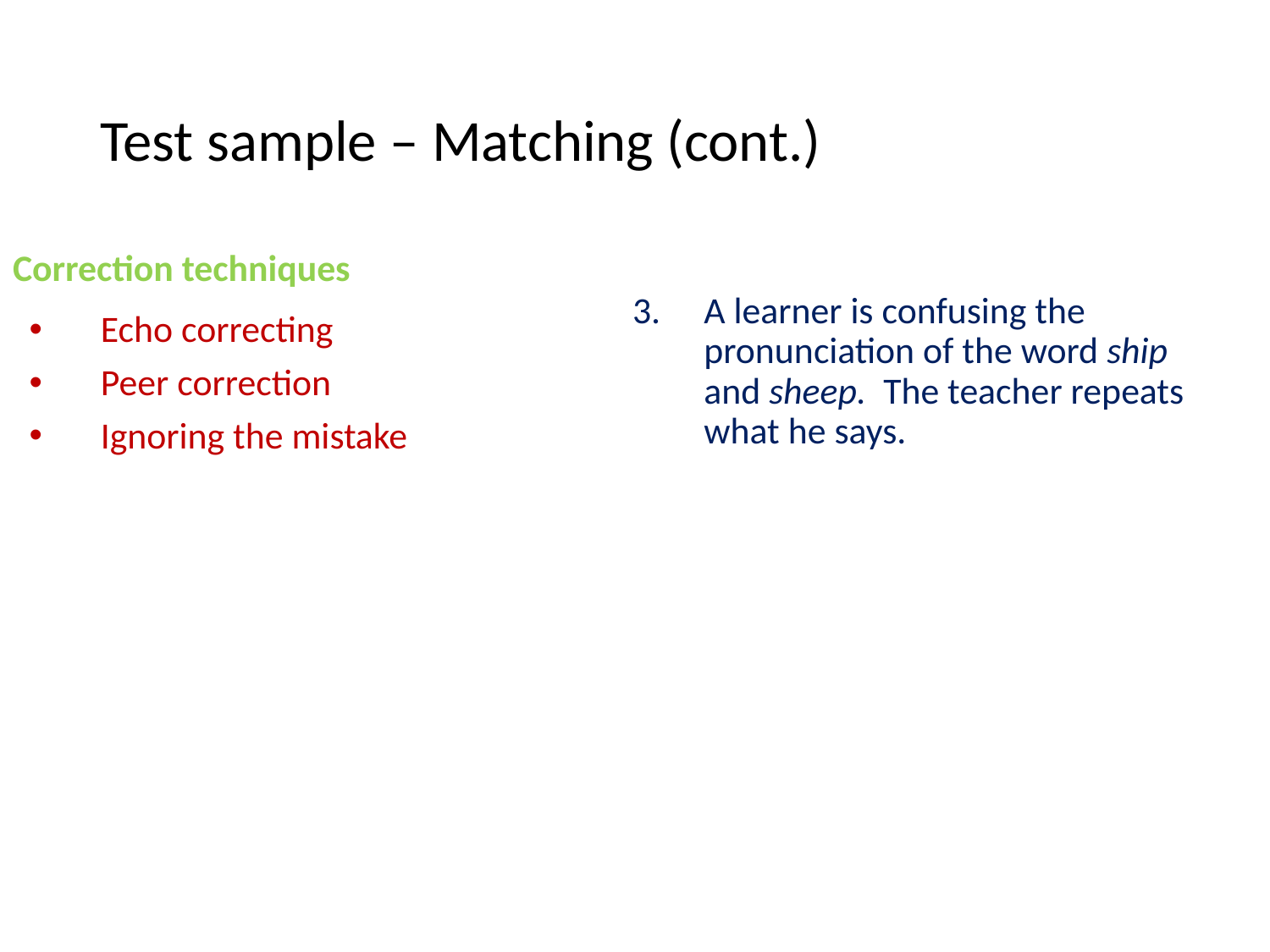

# Test sample – Matching (cont.)
Correction techniques
Echo correcting
Peer correction
Ignoring the mistake
A learner is confusing the pronunciation of the word ship and sheep.  The teacher repeats what he says.